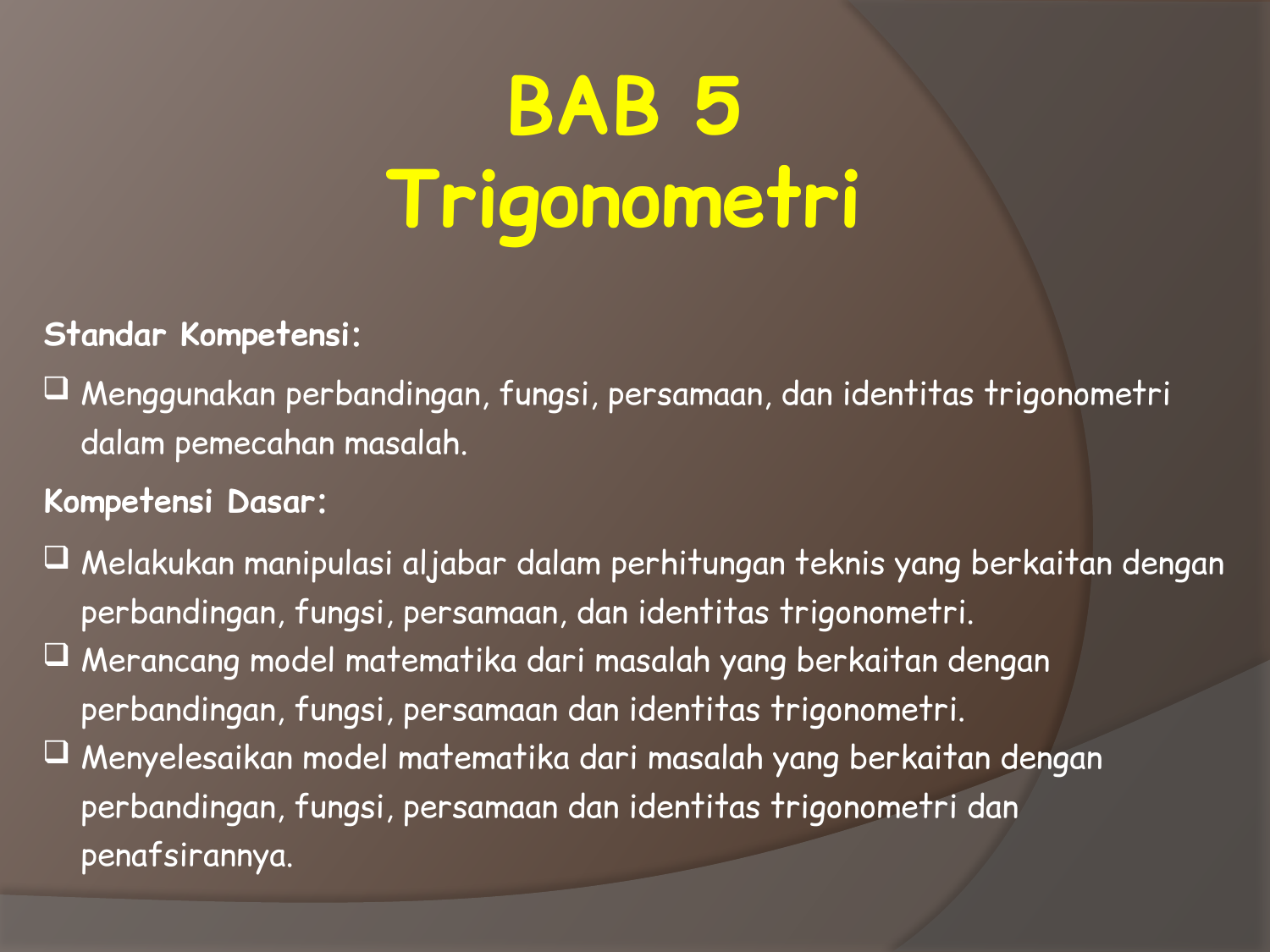

BAB 5
Trigonometri
Standar Kompetensi:
 Menggunakan perbandingan, fungsi, persamaan, dan identitas trigonometri
    dalam pemecahan masalah.
Kompetensi Dasar:
 Melakukan manipulasi aljabar dalam perhitungan teknis yang berkaitan dengan
    perbandingan, fungsi, persamaan, dan identitas trigonometri.
 Merancang model matematika dari masalah yang berkaitan dengan
    perbandingan, fungsi, persamaan dan identitas trigonometri.
 Menyelesaikan model matematika dari masalah yang berkaitan dengan
    perbandingan, fungsi, persamaan dan identitas trigonometri dan
    penafsirannya.